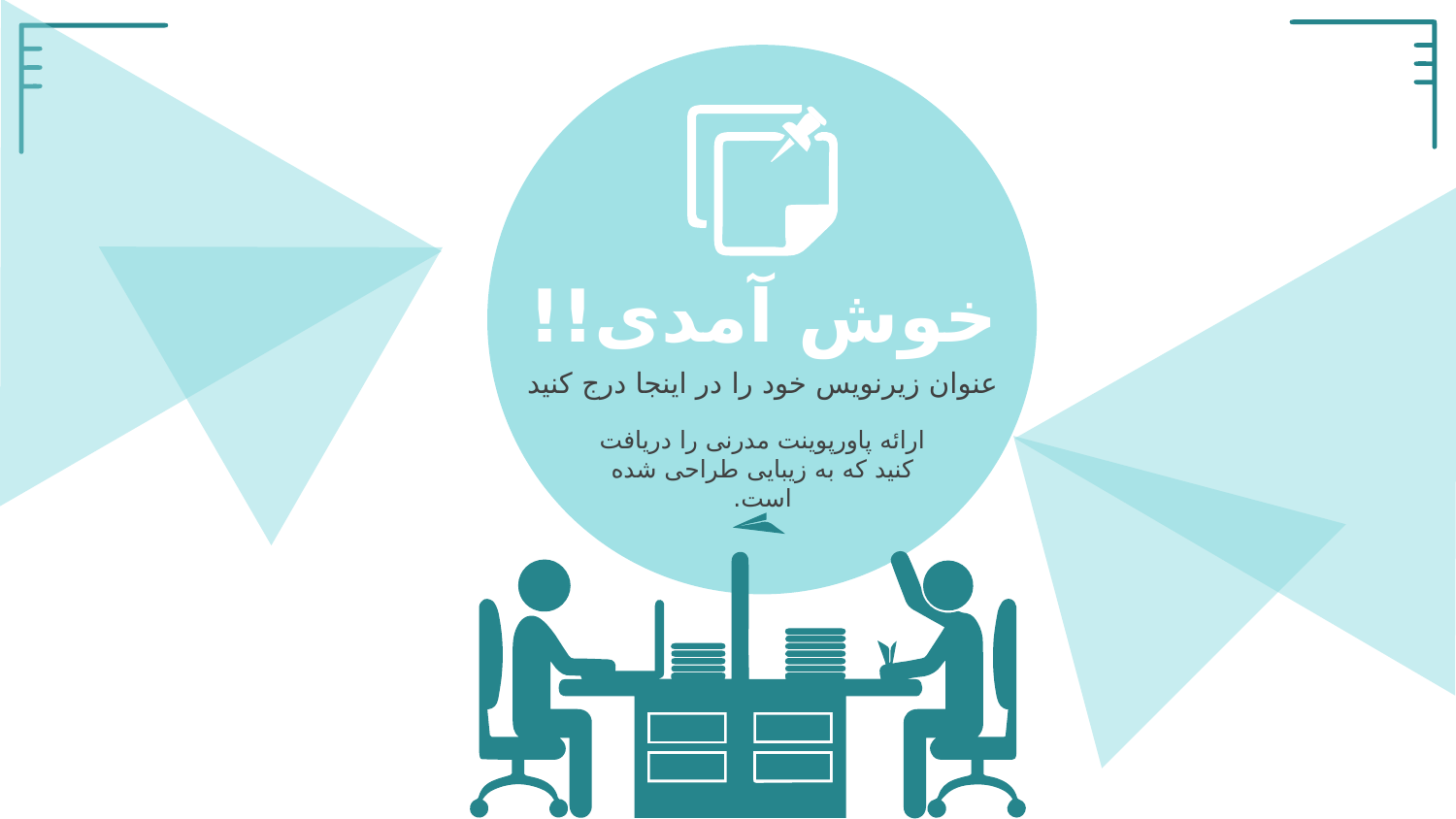

خوش آمدی!!
عنوان زیرنویس خود را در اینجا درج کنید

ارائه پاورپوینت مدرنی را دریافت کنید که به زیبایی طراحی شده است.